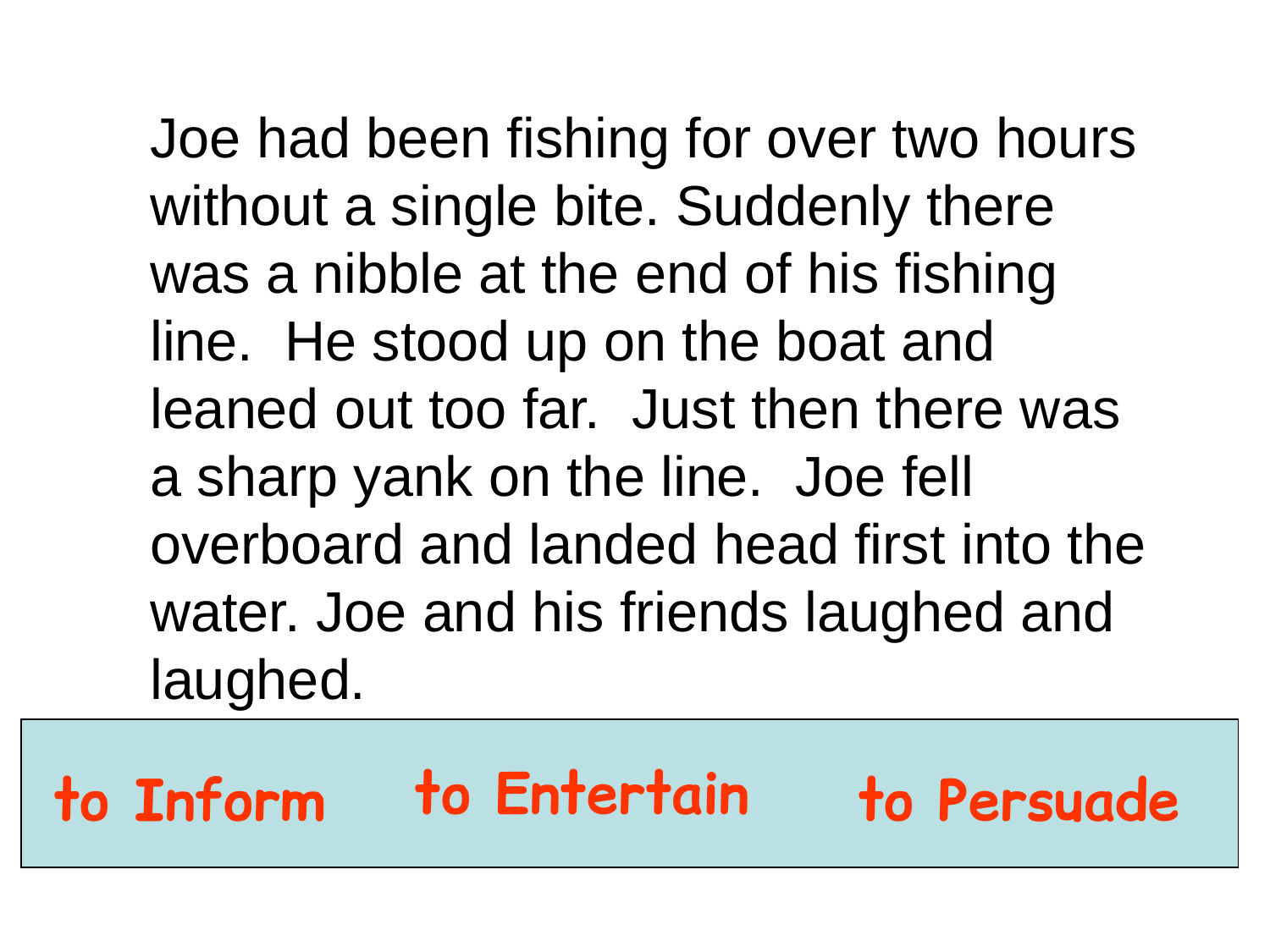

Joe had been fishing for over two hours without a single bite. Suddenly there was a nibble at the end of his fishing line.  He stood up on the boat and leaned out too far.  Just then there was a sharp yank on the line.  Joe fell overboard and landed head first into the water. Joe and his friends laughed and laughed.
 to Inform

 to Persuade
to Entertain